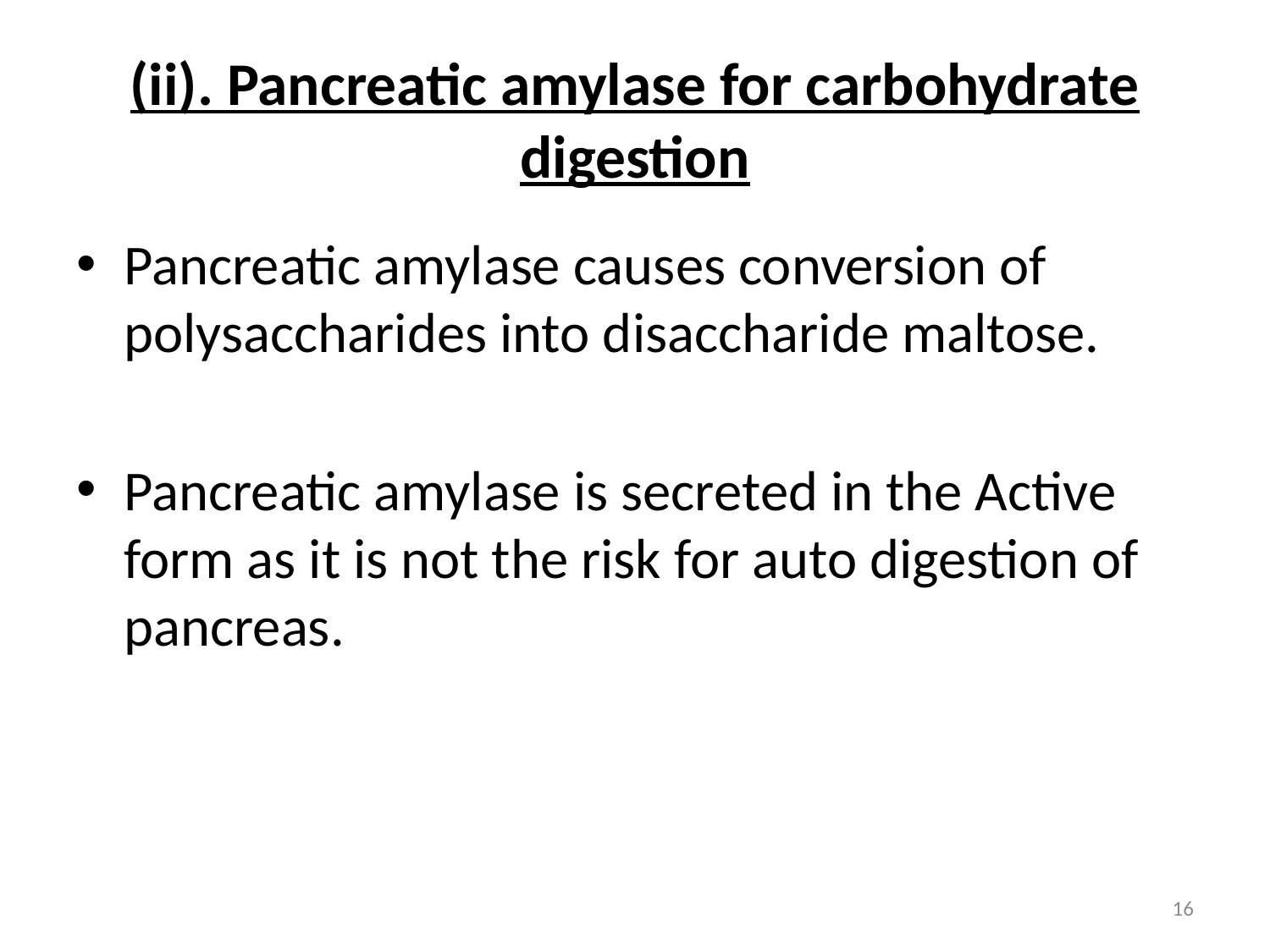

# (ii). Pancreatic amylase for carbohydrate digestion
Pancreatic amylase causes conversion of polysaccharides into disaccharide maltose.

Pancreatic amylase is secreted in the Active form as it is not the risk for auto digestion of pancreas.
16